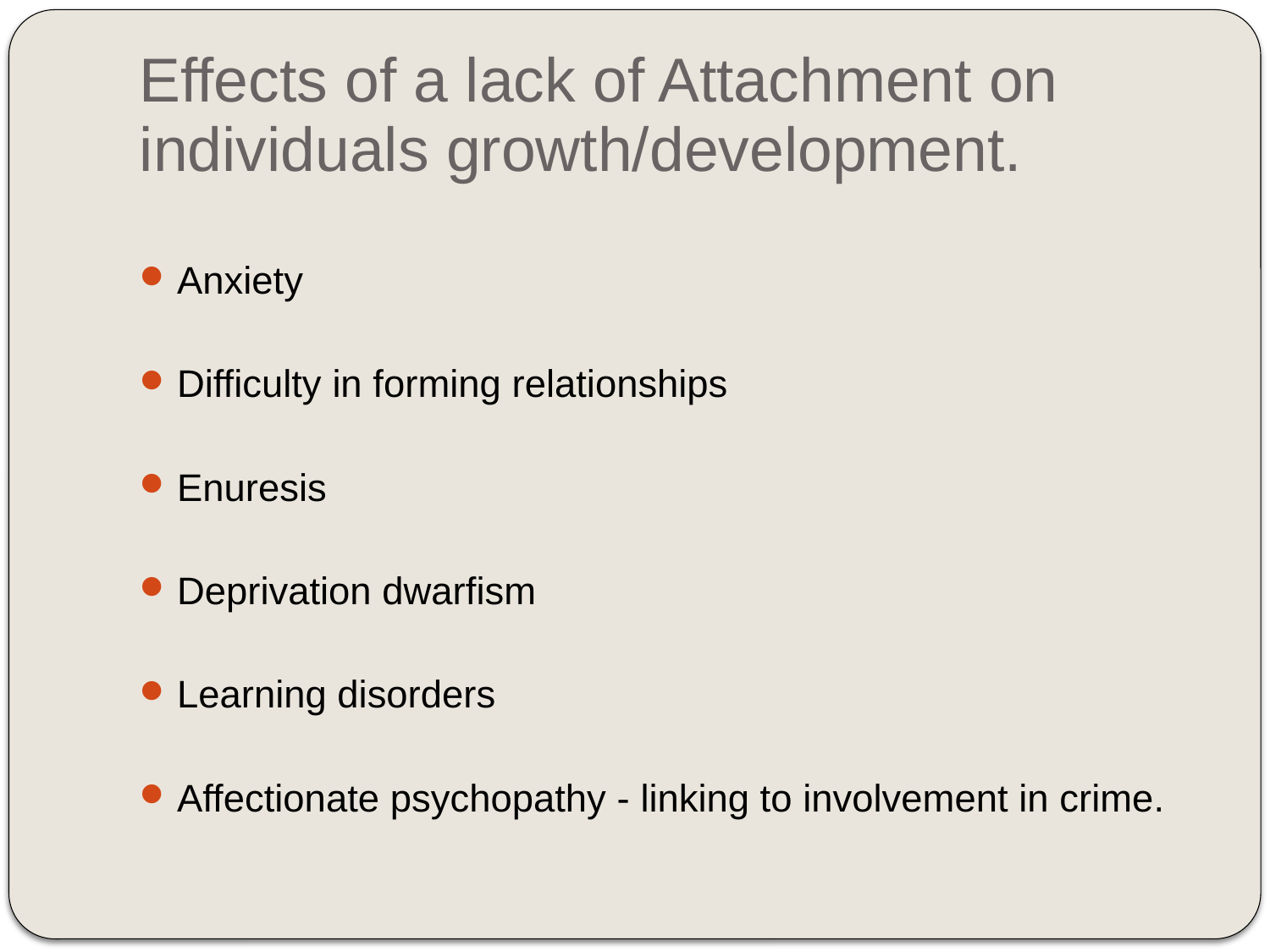

# Effects of a lack of Attachment on individuals growth/development.

Anxiety

Difficulty in forming relationships

Enuresis

Deprivation dwarfism

Learning disorders

Affectionate psychopathy - linking to involvement in crime.